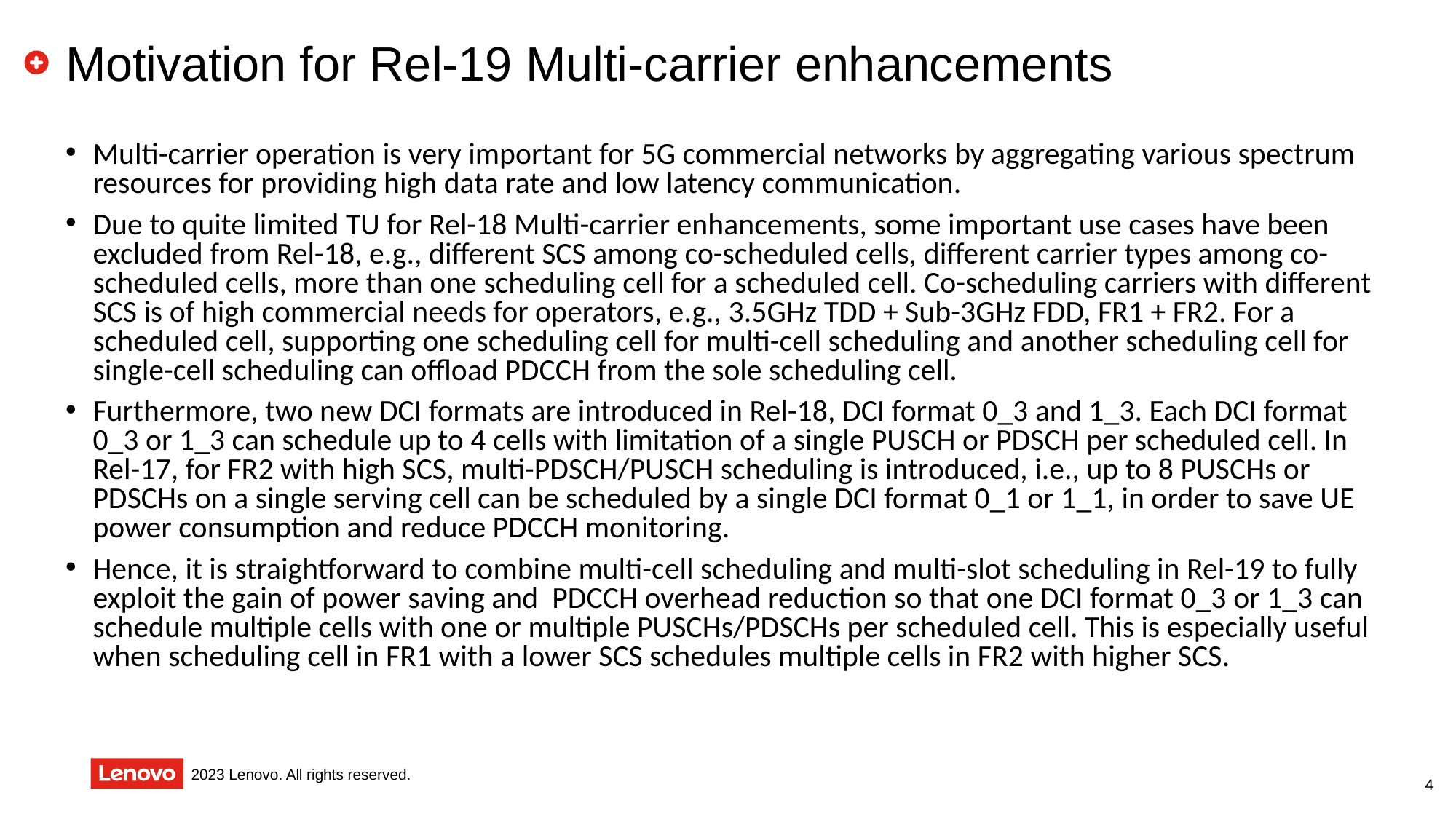

# Motivation for Rel-19 Multi-carrier enhancements
Multi-carrier operation is very important for 5G commercial networks by aggregating various spectrum resources for providing high data rate and low latency communication.
Due to quite limited TU for Rel-18 Multi-carrier enhancements, some important use cases have been excluded from Rel-18, e.g., different SCS among co-scheduled cells, different carrier types among co-scheduled cells, more than one scheduling cell for a scheduled cell. Co-scheduling carriers with different SCS is of high commercial needs for operators, e.g., 3.5GHz TDD + Sub-3GHz FDD, FR1 + FR2. For a scheduled cell, supporting one scheduling cell for multi-cell scheduling and another scheduling cell for single-cell scheduling can offload PDCCH from the sole scheduling cell.
Furthermore, two new DCI formats are introduced in Rel-18, DCI format 0_3 and 1_3. Each DCI format 0_3 or 1_3 can schedule up to 4 cells with limitation of a single PUSCH or PDSCH per scheduled cell. In Rel-17, for FR2 with high SCS, multi-PDSCH/PUSCH scheduling is introduced, i.e., up to 8 PUSCHs or PDSCHs on a single serving cell can be scheduled by a single DCI format 0_1 or 1_1, in order to save UE power consumption and reduce PDCCH monitoring.
Hence, it is straightforward to combine multi-cell scheduling and multi-slot scheduling in Rel-19 to fully exploit the gain of power saving and  PDCCH overhead reduction so that one DCI format 0_3 or 1_3 can schedule multiple cells with one or multiple PUSCHs/PDSCHs per scheduled cell. This is especially useful when scheduling cell in FR1 with a lower SCS schedules multiple cells in FR2 with higher SCS.